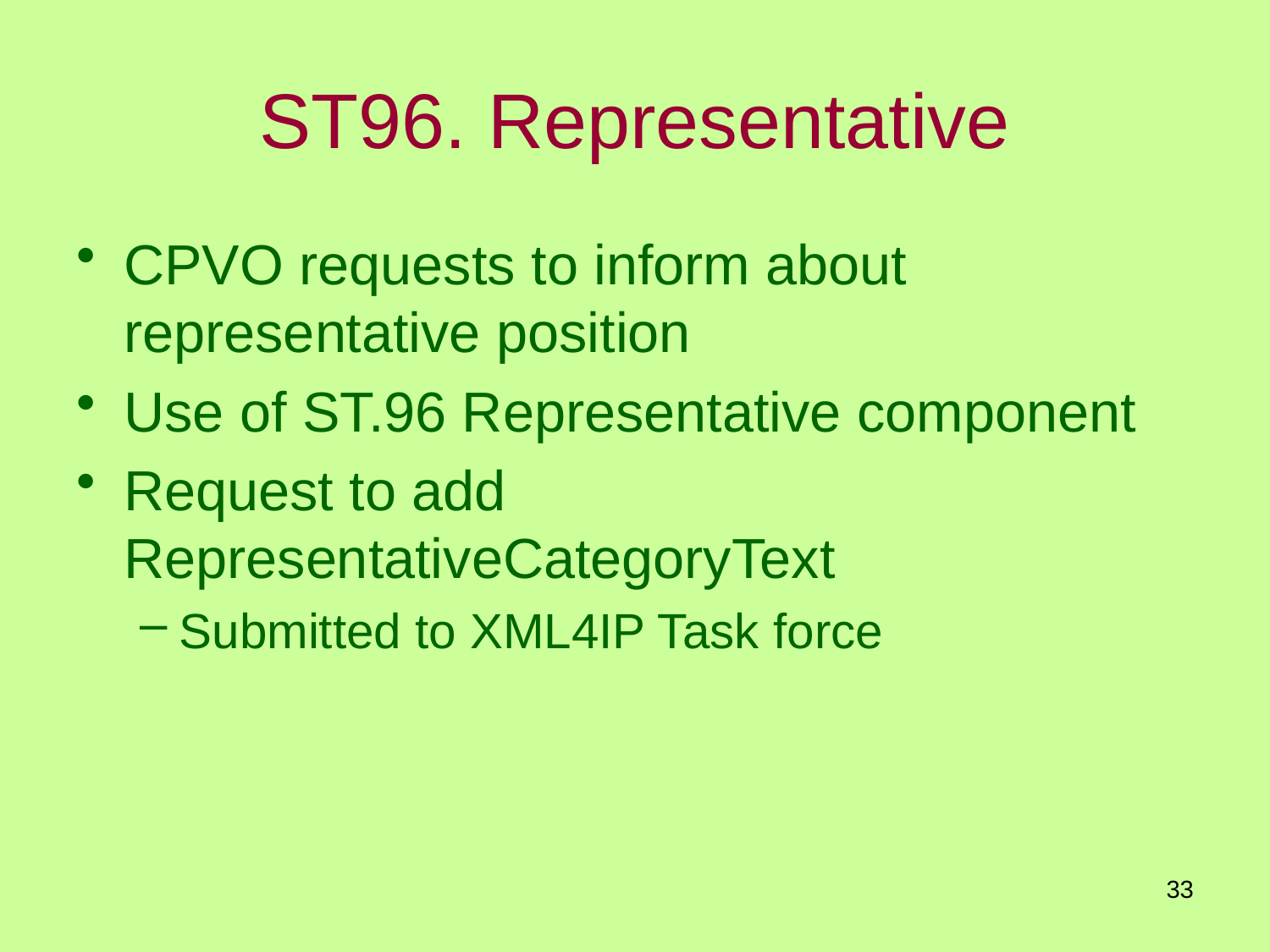

# ST96. Representative
CPVO requests to inform about representative position
Use of ST.96 Representative component
Request to add RepresentativeCategoryText
Submitted to XML4IP Task force
33